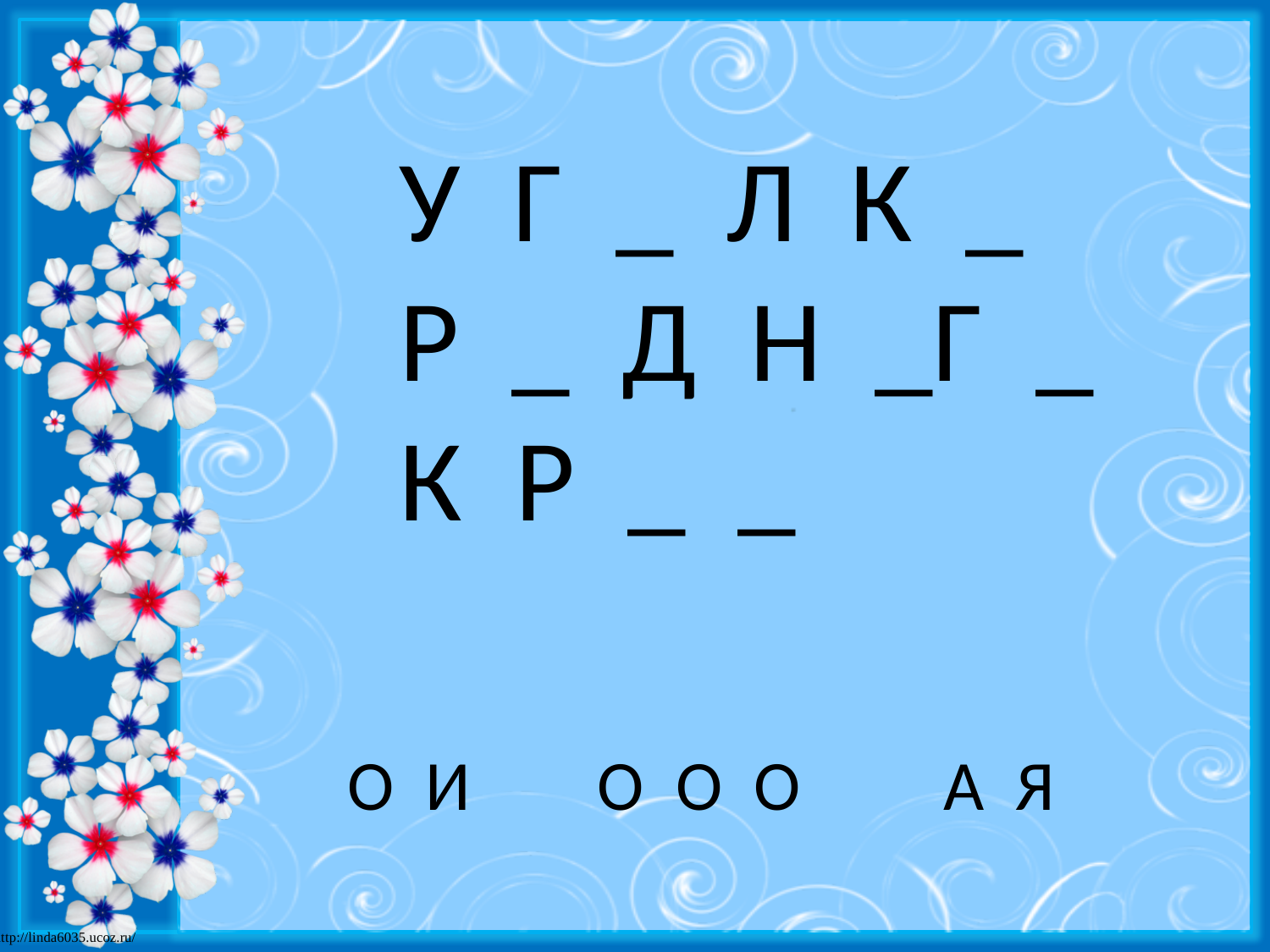

У  Г  _  Л  К  _
Р  _  Д  Н  _Г  _
К  Р  _  _
О  И        О  О  О         А  Я